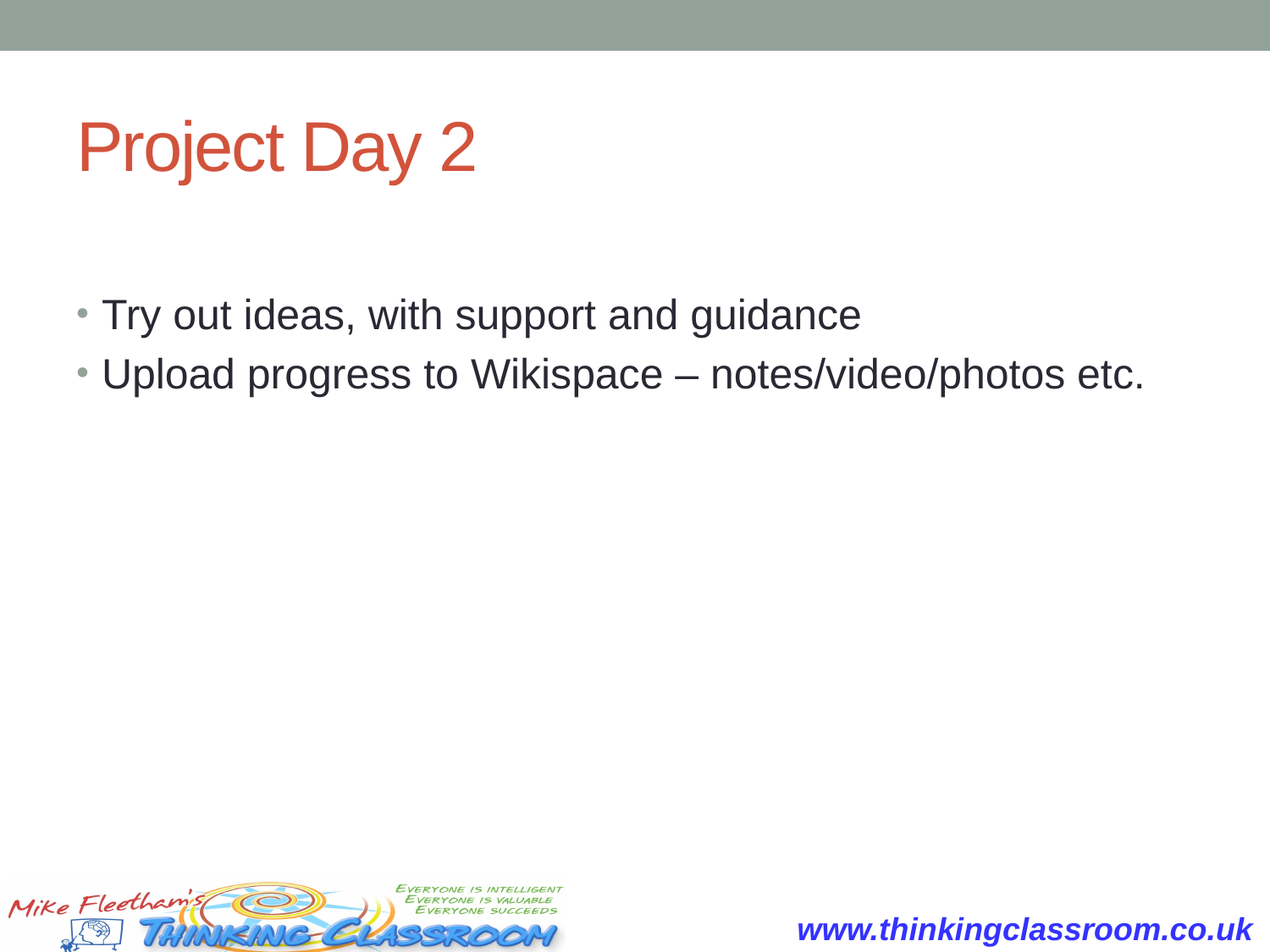

# Project Day 2

Try out ideas, with support and guidance
Upload progress to Wikispace – notes/video/photos etc.